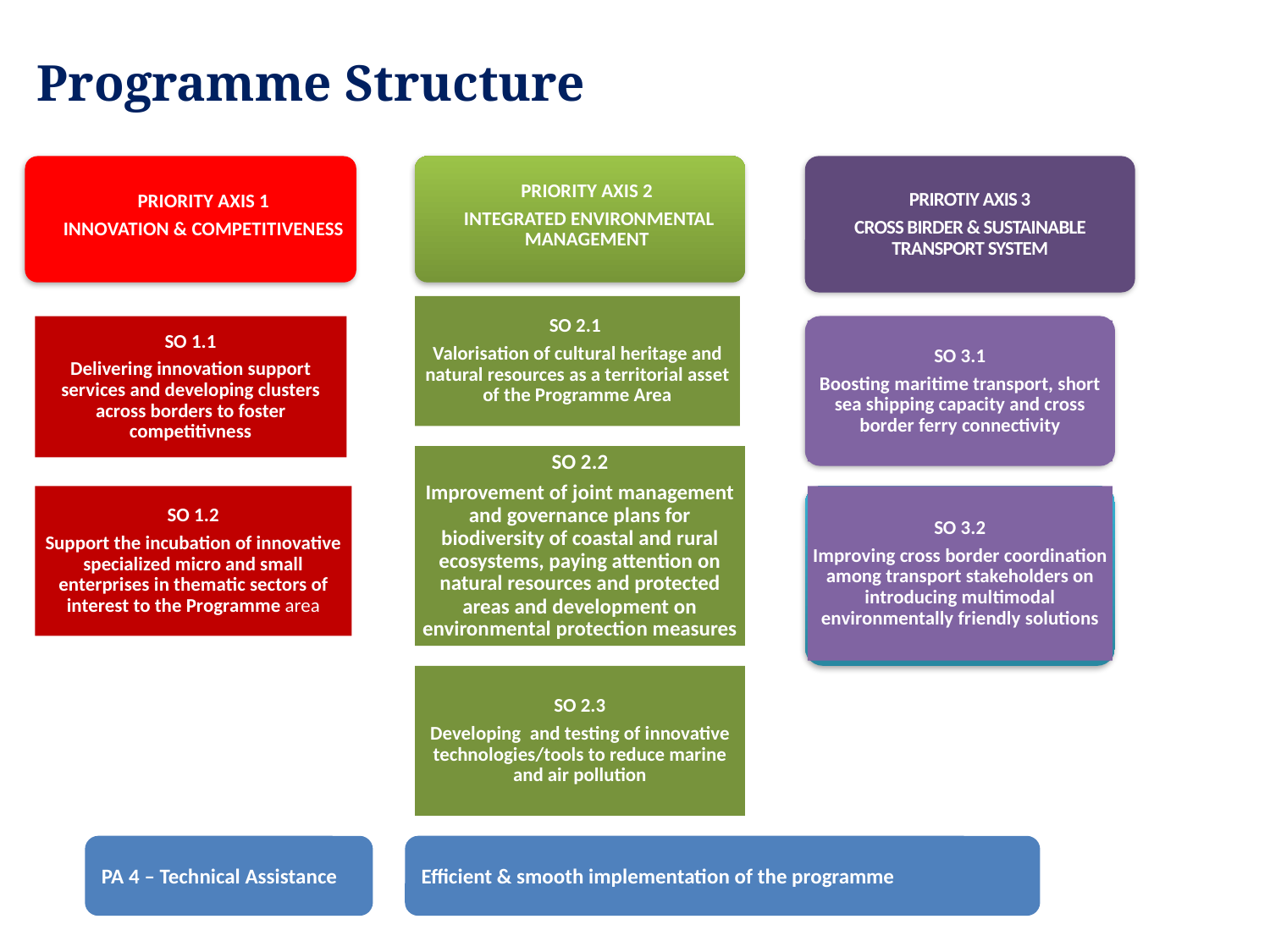

Programme Structure

PRIORITY AXIS 1
INNOVATION & COMPETITIVENESS

PRIORITY AXIS 2
 INTEGRATED ENVIRONMENTAL MANAGEMENT

PRIROTIY AXIS 3
CROSS BIRDER & SUSTAINABLE TRANSPORT SYSTEM
SO 2.1
Valorisation of cultural heritage and natural resources as a territorial asset of the Programme Area
SO 1.1
Delivering innovation support services and developing clusters across borders to foster competitivness

SO 3.1
Boosting maritime transport, short sea shipping capacity and cross border ferry connectivity
SO 2.2
Improvement of joint management and governance plans for biodiversity of coastal and rural ecosystems, paying attention on natural resources and protected areas and development on environmental protection measures
SO 1.2
Support the incubation of innovative specialized micro and small enterprises in thematic sectors of interest to the Programme area

SO 3.2
Improving cross border coordination among transport stakeholders on introducing multimodal environmentally friendly solutions
SO 2.3
Developing  and testing of innovative technologies/tools to reduce marine and air pollution
PA 4 – Technical Assistance
Efficient & smooth implementation of the programme